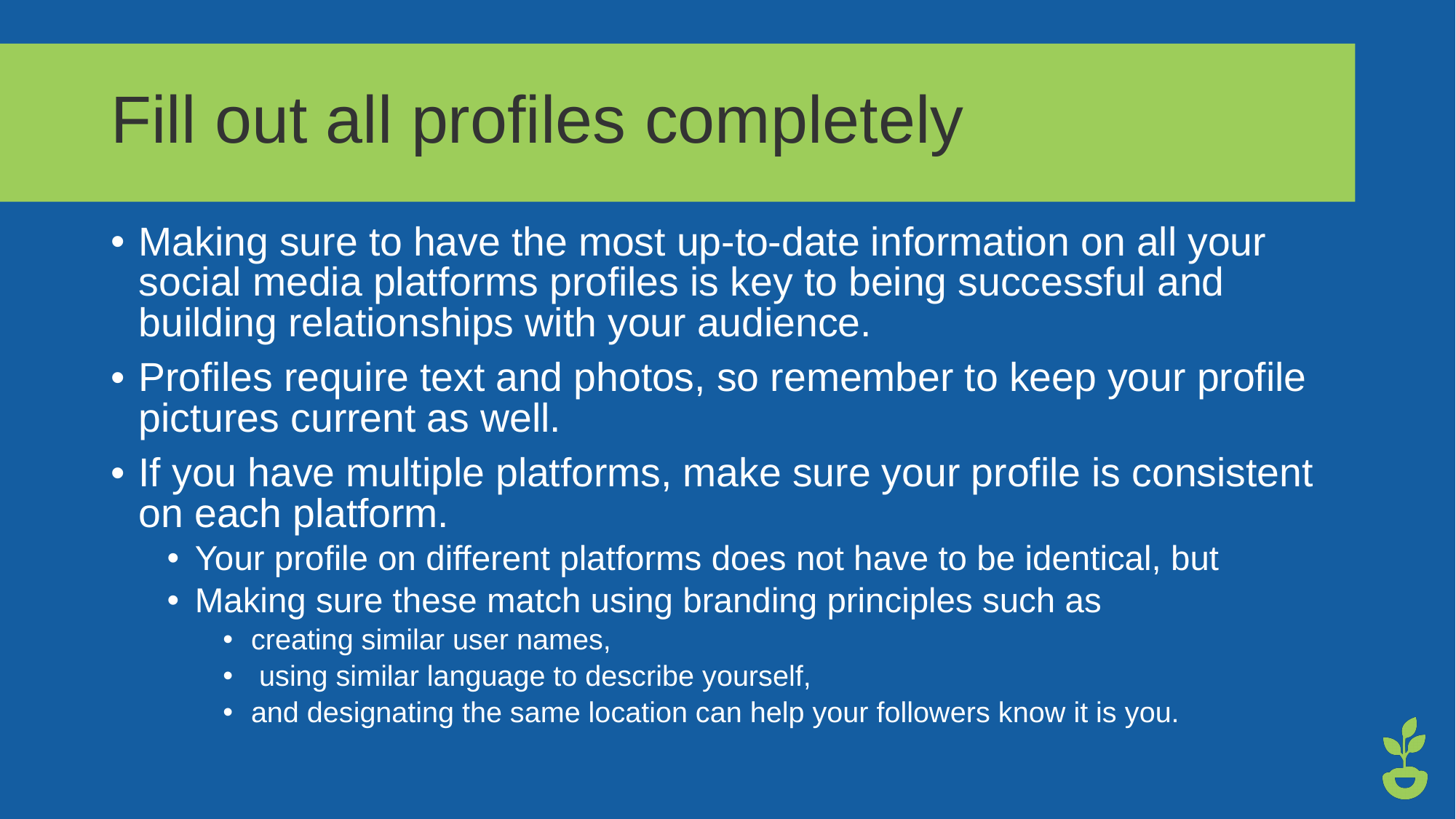

# Fill out all profiles completely
Making sure to have the most up-to-date information on all your social media platforms profiles is key to being successful and building relationships with your audience.
Profiles require text and photos, so remember to keep your profile pictures current as well.
If you have multiple platforms, make sure your profile is consistent on each platform.
Your profile on different platforms does not have to be identical, but
Making sure these match using branding principles such as
creating similar user names,
 using similar language to describe yourself,
and designating the same location can help your followers know it is you.